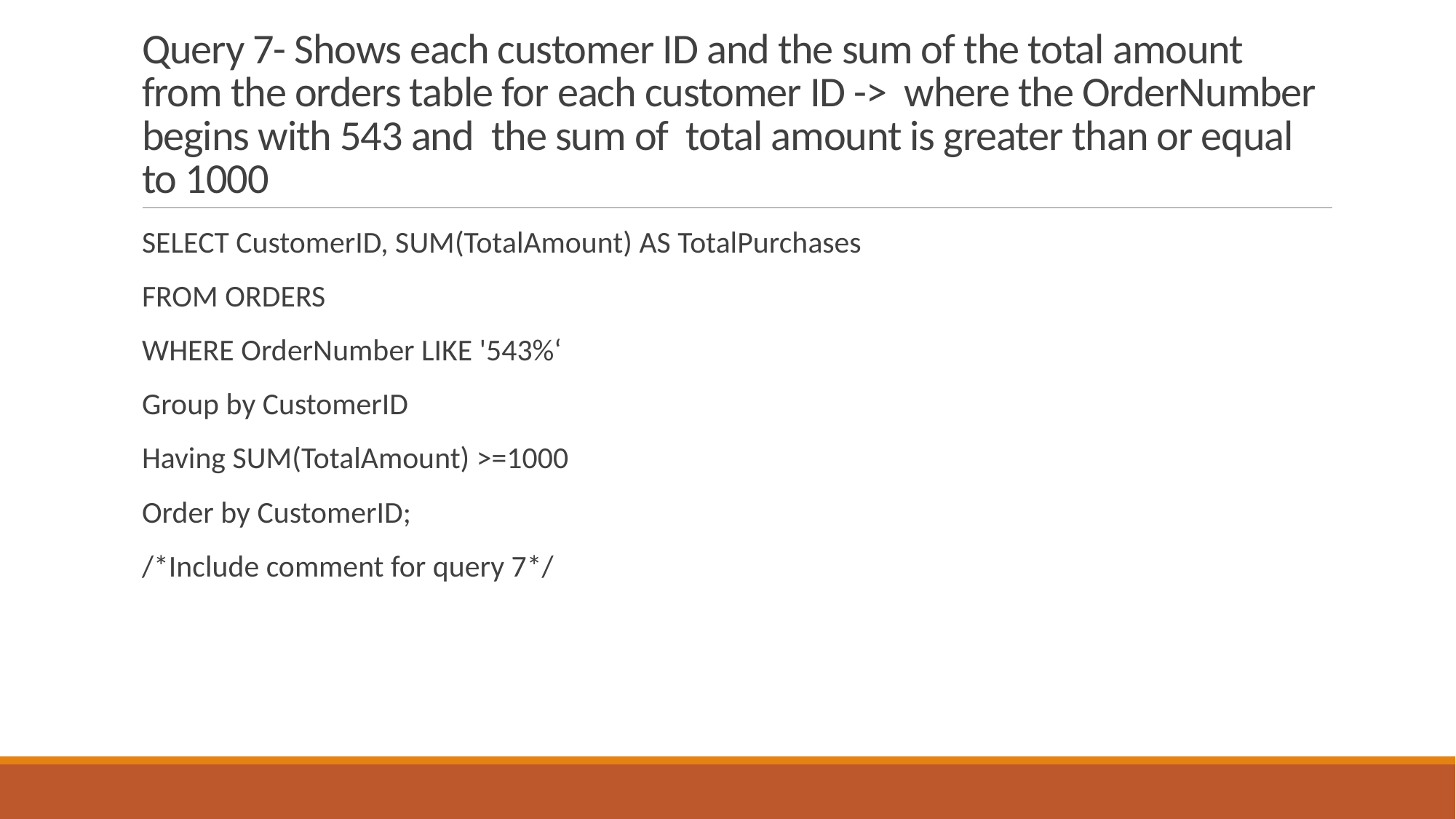

# Query 7- Shows each customer ID and the sum of the total amount from the orders table for each customer ID ->  where the OrderNumber begins with 543 and  the sum of  total amount is greater than or equal to 1000
SELECT CustomerID, SUM(TotalAmount) AS TotalPurchases
FROM ORDERS
WHERE OrderNumber LIKE '543%‘
Group by CustomerID
Having SUM(TotalAmount) >=1000
Order by CustomerID;
/*Include comment for query 7*/